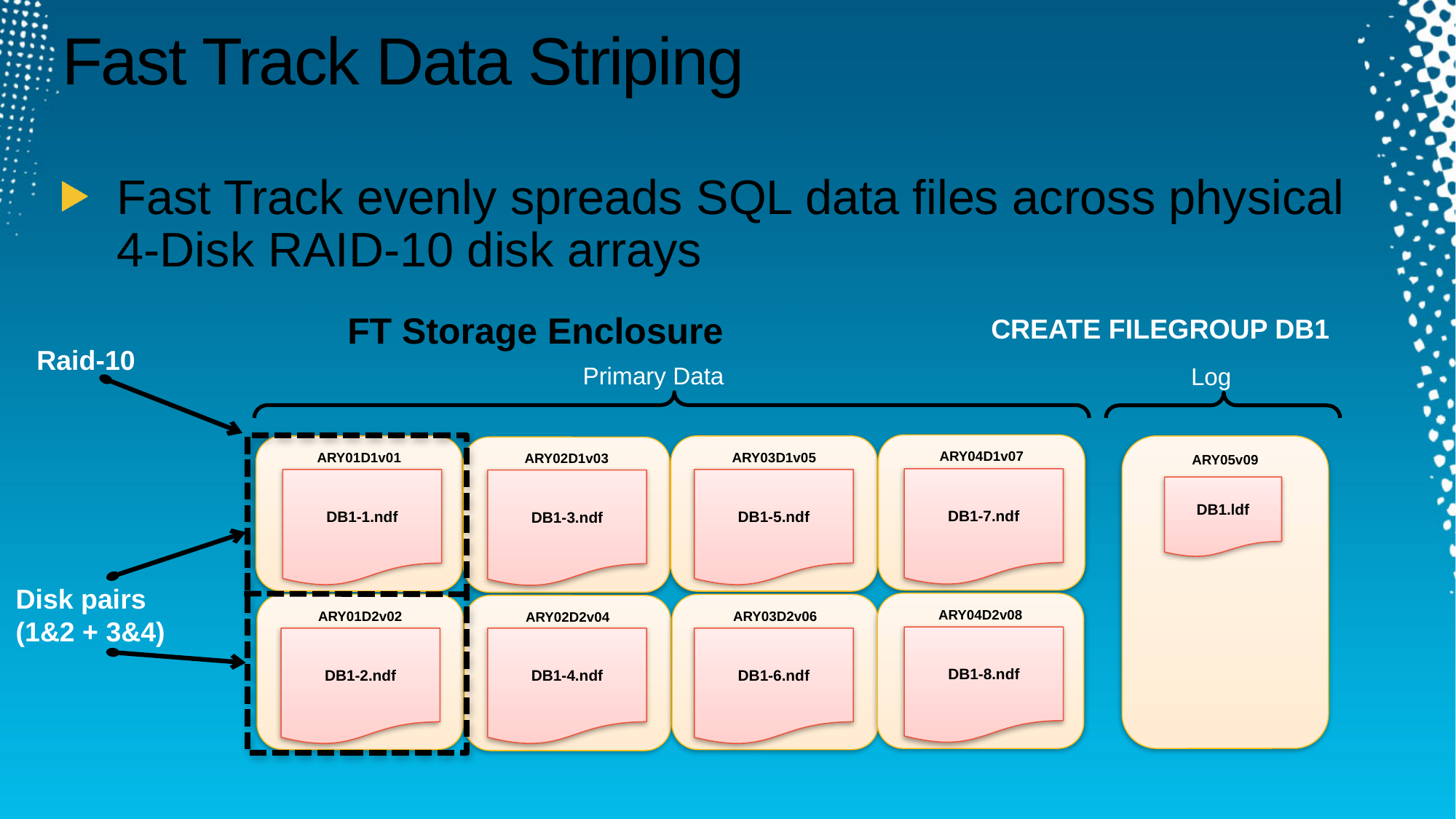

# Fast Track Data Striping
Fast Track evenly spreads SQL data files across physical 4-Disk RAID-10 disk arrays

FT Storage Enclosure
CREATE FILEGROUP DB1
Raid-10
Primary Data
Log
ARY04D1v07
ARY04D2v08
ARY03D1v05
ARY03D2v06
ARY05v09
ARY01D1v01
ARY01D2v02
ARY02D1v03
ARY02D2v04

DB1-7.ndf
DB1-1.ndf
DB1-5.ndf
DB1-3.ndf
DB1.ldf
Disk pairs (1&2 + 3&4)
DB1-8.ndf
DB1-2.ndf
DB1-6.ndf
DB1-4.ndf